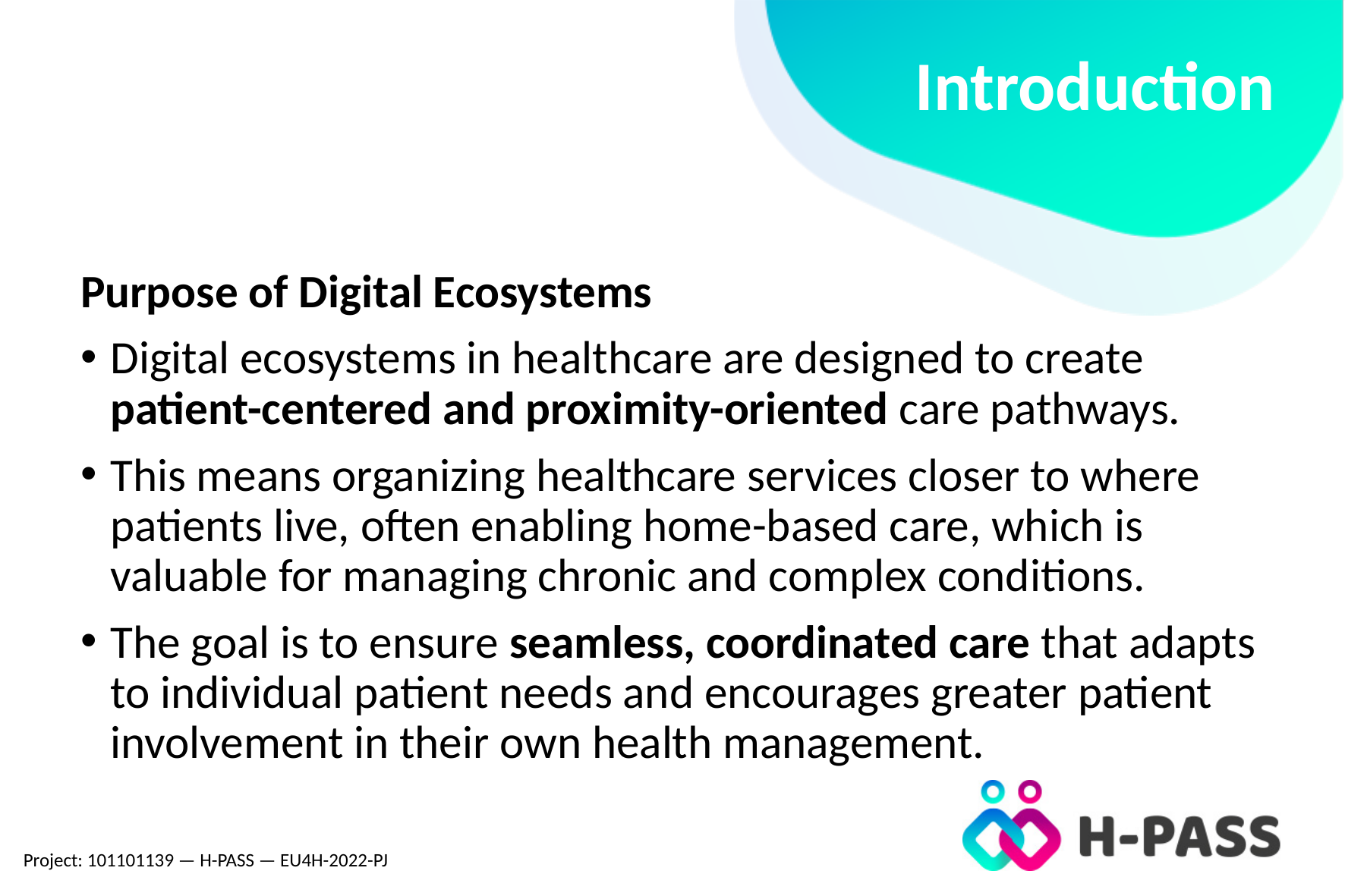

Introduction
Purpose of Digital Ecosystems
Digital ecosystems in healthcare are designed to create patient-centered and proximity-oriented care pathways.
This means organizing healthcare services closer to where patients live, often enabling home-based care, which is valuable for managing chronic and complex conditions.
The goal is to ensure seamless, coordinated care that adapts to individual patient needs and encourages greater patient involvement in their own health management.
Project: 101101139 — H-PASS — EU4H-2022-PJ